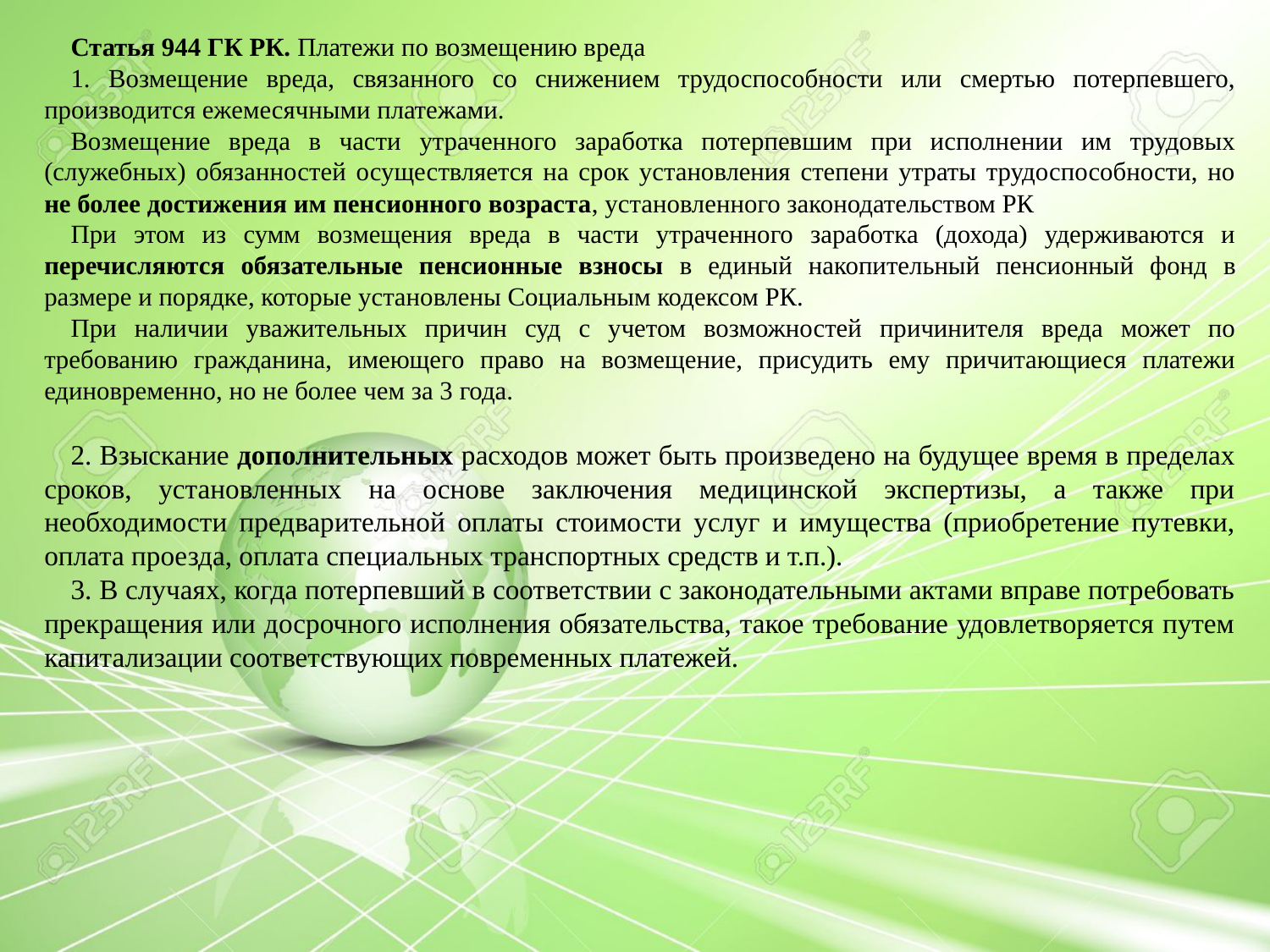

Статья 944 ГК РК. Платежи по возмещению вреда
1. Возмещение вреда, связанного со снижением трудоспособности или смертью потерпевшего, производится ежемесячными платежами.
Возмещение вреда в части утраченного заработка потерпевшим при исполнении им трудовых (служебных) обязанностей осуществляется на срок установления степени утраты трудоспособности, но не более достижения им пенсионного возраста, установленного законодательством РК
При этом из сумм возмещения вреда в части утраченного заработка (дохода) удерживаются и перечисляются обязательные пенсионные взносы в единый накопительный пенсионный фонд в размере и порядке, которые установлены Социальным кодексом РК.
При наличии уважительных причин суд с учетом возможностей причинителя вреда может по требованию гражданина, имеющего право на возмещение, присудить ему причитающиеся платежи единовременно, но не более чем за 3 года.

2. Взыскание дополнительных расходов может быть произведено на будущее время в пределах сроков, установленных на основе заключения медицинской экспертизы, а также при необходимости предварительной оплаты стоимости услуг и имущества (приобретение путевки, оплата проезда, оплата специальных транспортных средств и т.п.).
3. В случаях, когда потерпевший в соответствии с законодательными актами вправе потребовать прекращения или досрочного исполнения обязательства, такое требование удовлетворяется путем капитализации соответствующих повременных платежей.